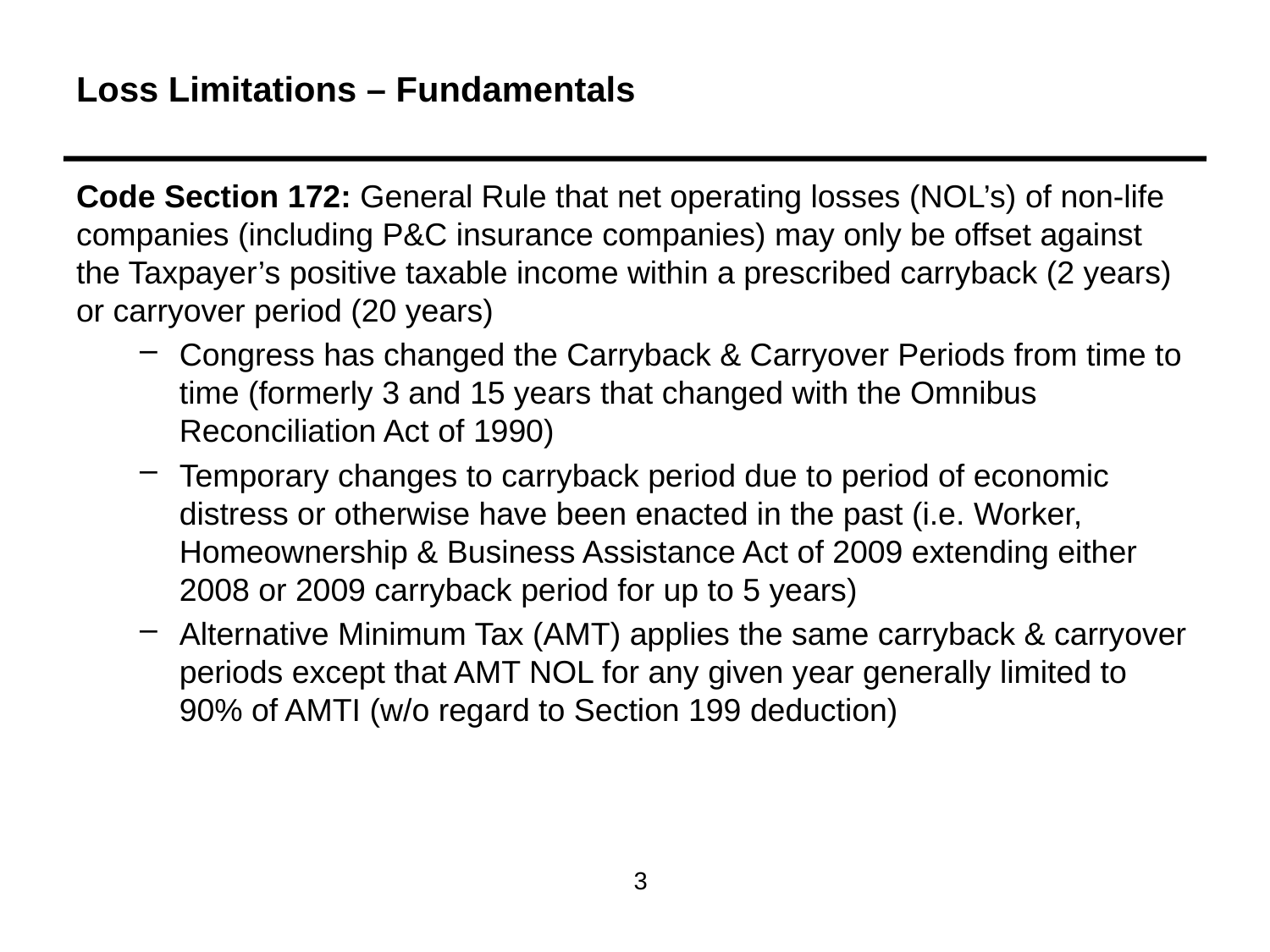

# Loss Limitations – Fundamentals
Code Section 172: General Rule that net operating losses (NOL’s) of non-life companies (including P&C insurance companies) may only be offset against the Taxpayer’s positive taxable income within a prescribed carryback (2 years) or carryover period (20 years)
Congress has changed the Carryback & Carryover Periods from time to time (formerly 3 and 15 years that changed with the Omnibus Reconciliation Act of 1990)
Temporary changes to carryback period due to period of economic distress or otherwise have been enacted in the past (i.e. Worker, Homeownership & Business Assistance Act of 2009 extending either 2008 or 2009 carryback period for up to 5 years)
Alternative Minimum Tax (AMT) applies the same carryback & carryover periods except that AMT NOL for any given year generally limited to 90% of AMTI (w/o regard to Section 199 deduction)

3